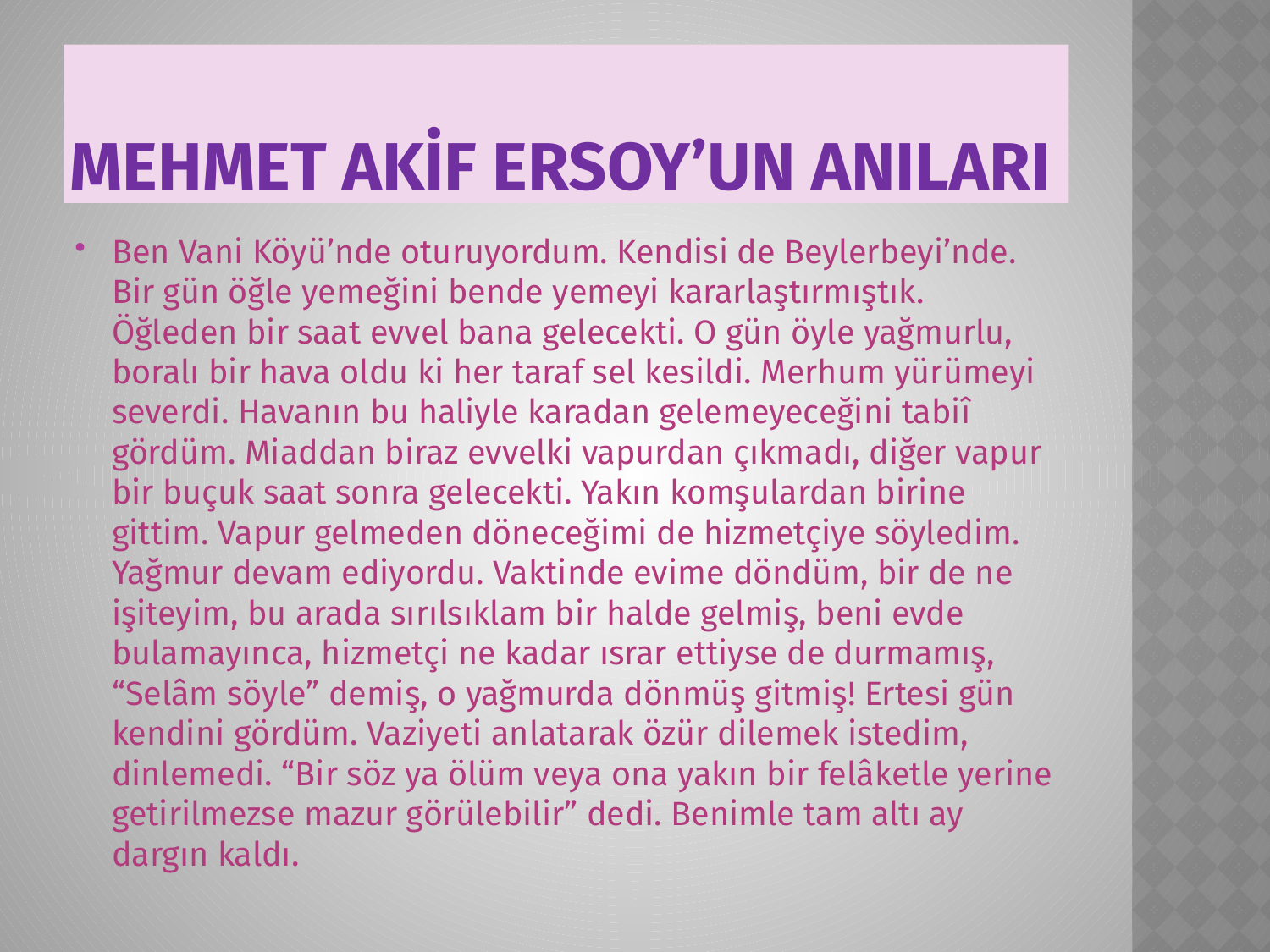

# MEHMET AKİF ERSOY’UN ANILARI
Ben Vani Köyü’nde oturuyordum. Kendisi de Beylerbeyi’nde. Bir gün öğle yemeğini bende yemeyi kararlaştırmıştık. Öğleden bir saat evvel bana gelecekti. O gün öyle yağmurlu, boralı bir hava oldu ki her taraf sel kesildi. Merhum yürümeyi severdi. Havanın bu haliyle karadan gelemeyeceğini tabiî gördüm. Miaddan biraz evvelki vapurdan çıkmadı, diğer vapur bir buçuk saat sonra gelecekti. Yakın komşulardan birine gittim. Vapur gelmeden döneceğimi de hizmetçiye söyledim. Yağmur devam ediyordu. Vaktinde evime döndüm, bir de ne işiteyim, bu arada sırılsıklam bir halde gelmiş, beni evde bulamayınca, hizmetçi ne kadar ısrar ettiyse de durmamış, “Selâm söyle” demiş, o yağmurda dönmüş gitmiş! Ertesi gün kendini gördüm. Vaziyeti anlatarak özür dilemek istedim, dinlemedi. “Bir söz ya ölüm veya ona yakın bir felâketle yerine getirilmezse mazur görülebilir” dedi. Benimle tam altı ay dargın kaldı.